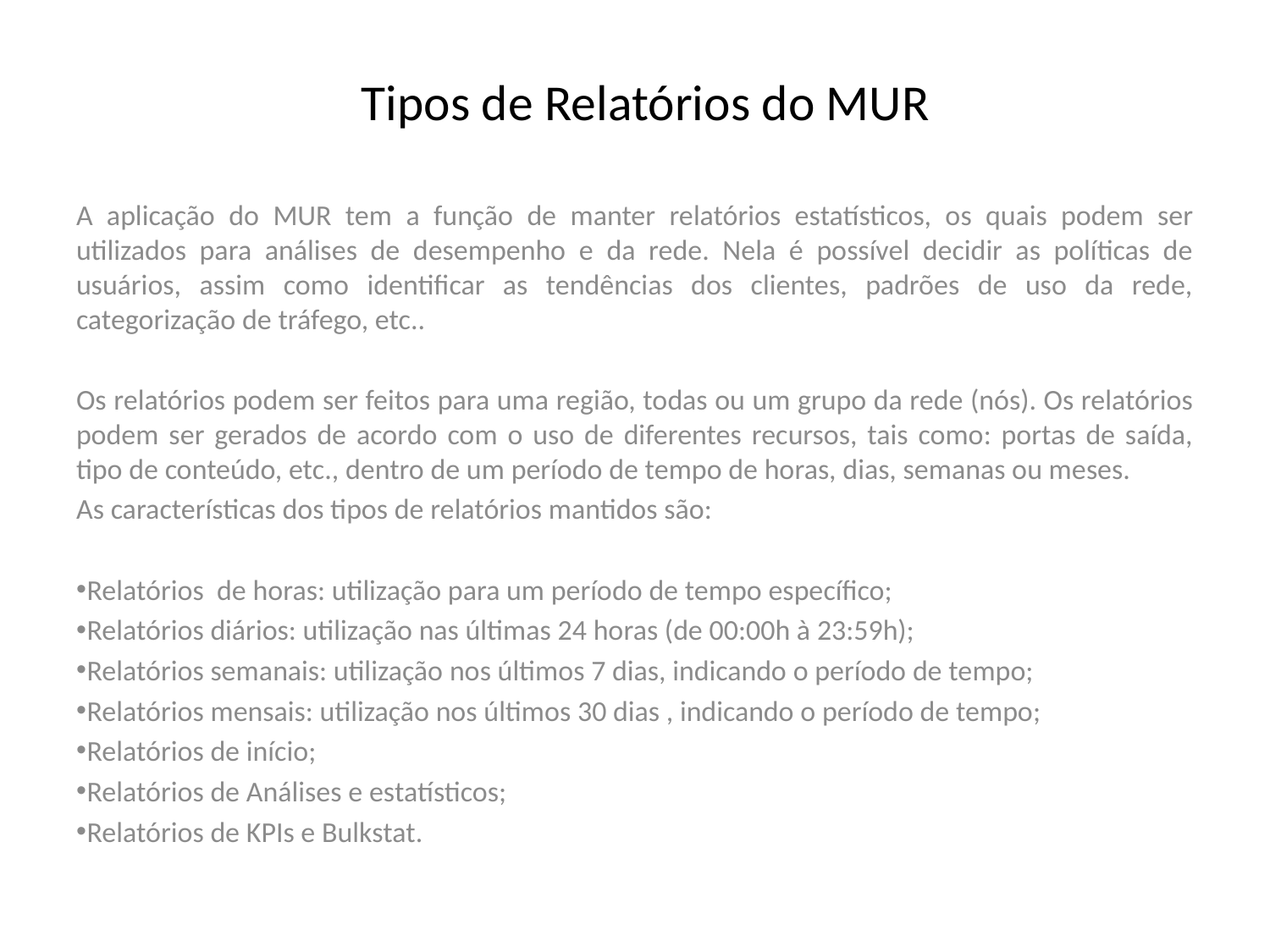

# Tipos de Relatórios do MUR
A aplicação do MUR tem a função de manter relatórios estatísticos, os quais podem ser utilizados para análises de desempenho e da rede. Nela é possível decidir as políticas de usuários, assim como identificar as tendências dos clientes, padrões de uso da rede, categorização de tráfego, etc..

Os relatórios podem ser feitos para uma região, todas ou um grupo da rede (nós). Os relatórios podem ser gerados de acordo com o uso de diferentes recursos, tais como: portas de saída, tipo de conteúdo, etc., dentro de um período de tempo de horas, dias, semanas ou meses.
As características dos tipos de relatórios mantidos são:

 Relatórios  de horas: utilização para um período de tempo específico;
 Relatórios diários: utilização nas últimas 24 horas (de 00:00h à 23:59h);
 Relatórios semanais: utilização nos últimos 7 dias, indicando o período de tempo;
 Relatórios mensais: utilização nos últimos 30 dias , indicando o período de tempo;
 Relatórios de início;
 Relatórios de Análises e estatísticos;
 Relatórios de KPIs e Bulkstat.